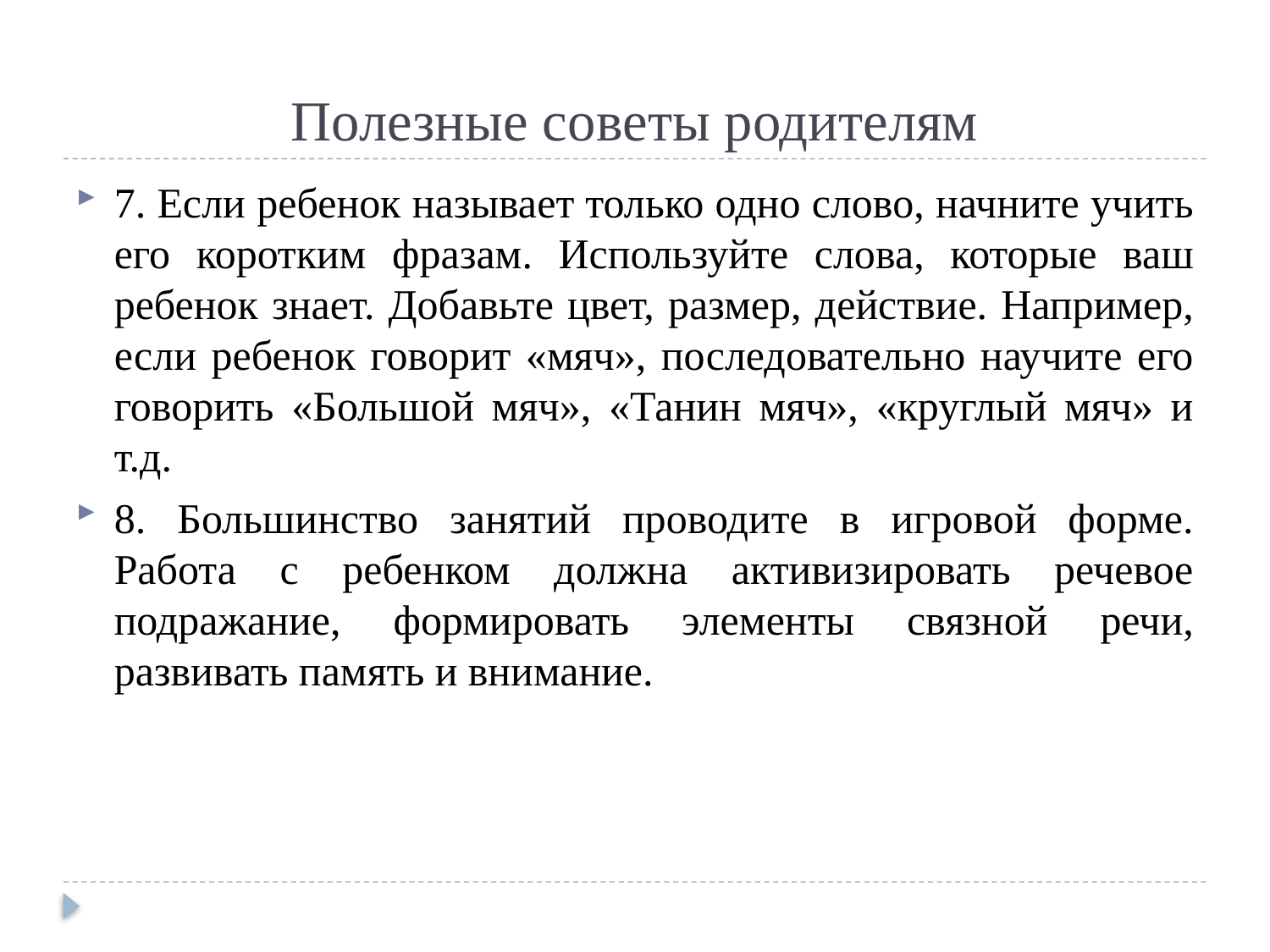

# Полезные советы родителям
7. Если ребенок называет только одно слово, начните учить его коротким фразам. Используйте слова, которые ваш ребенок знает. Добавьте цвет, размер, действие. Например, если ребенок говорит «мяч», последовательно научите его говорить «Большой мяч», «Танин мяч», «круглый мяч» и т.д.
8. Большинство занятий проводите в игровой форме. Работа с ребенком должна активизировать речевое подражание, формировать элементы связной речи, развивать память и внимание.